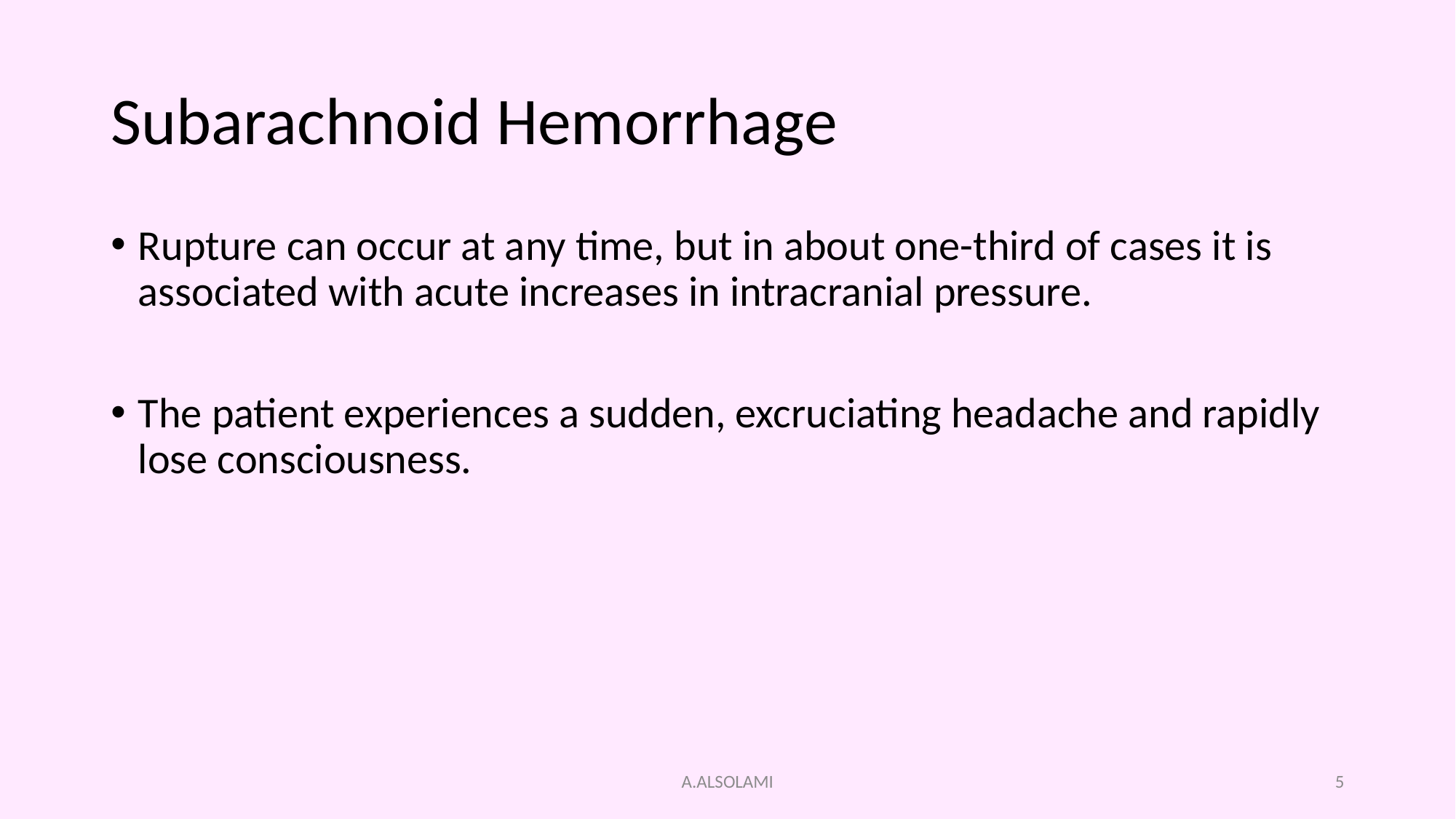

# Subarachnoid Hemorrhage
Rupture can occur at any time, but in about one-third of cases it is associated with acute increases in intracranial pressure.

The patient experiences a sudden, excruciating headache and rapidly lose consciousness.

A.ALSOLAMI
5